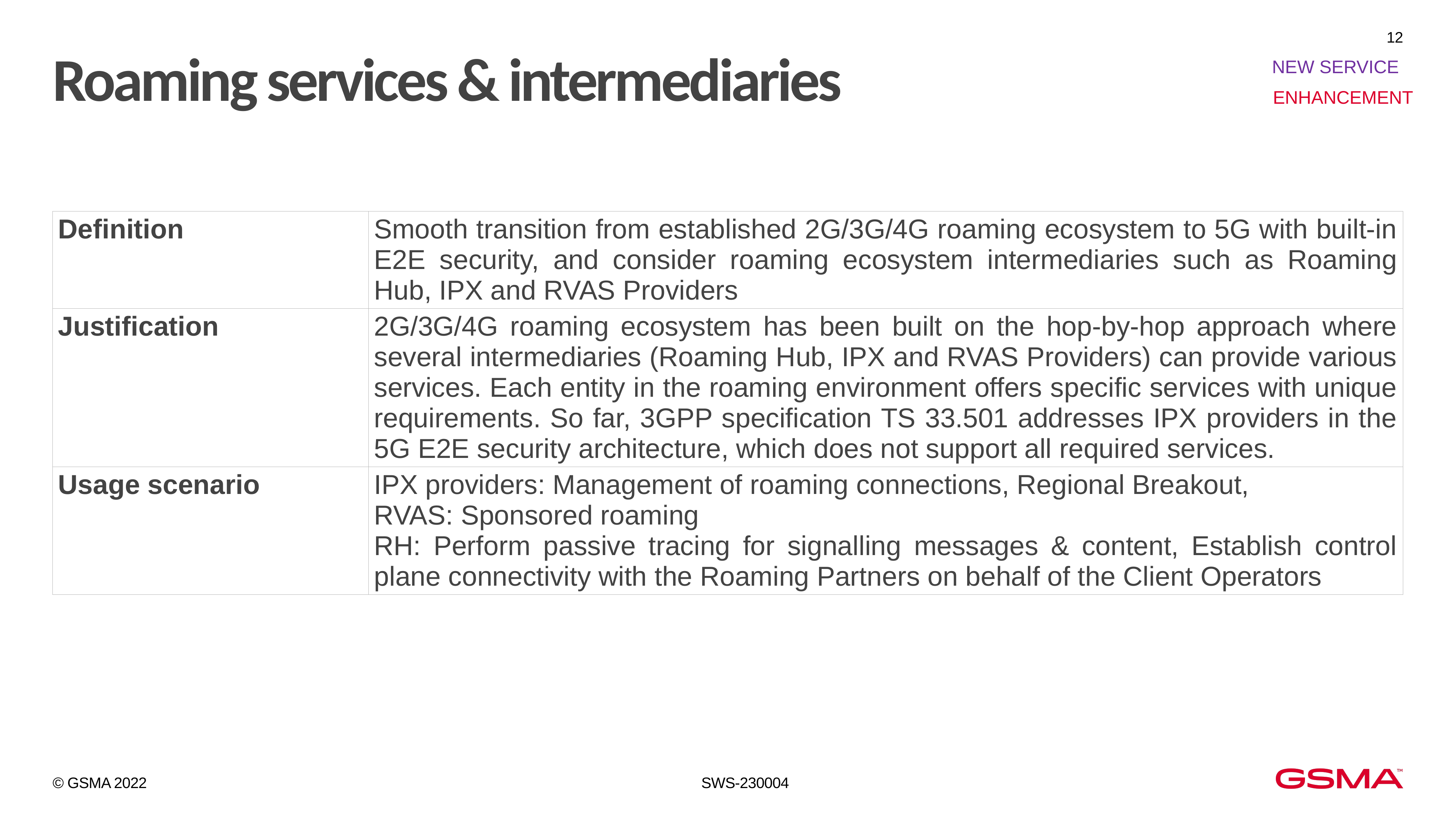

12
# Roaming services & intermediaries
NEW SERVICE
ENHANCEMENT
| Definition | Smooth transition from established 2G/3G/4G roaming ecosystem to 5G with built-in E2E security, and consider roaming ecosystem intermediaries such as Roaming Hub, IPX and RVAS Providers |
| --- | --- |
| Justification | 2G/3G/4G roaming ecosystem has been built on the hop-by-hop approach where several intermediaries (Roaming Hub, IPX and RVAS Providers) can provide various services. Each entity in the roaming environment offers specific services with unique requirements. So far, 3GPP specification TS 33.501 addresses IPX providers in the 5G E2E security architecture, which does not support all required services. |
| Usage scenario | IPX providers: Management of roaming connections, Regional Breakout, RVAS: Sponsored roaming RH: Perform passive tracing for signalling messages & content, Establish control plane connectivity with the Roaming Partners on behalf of the Client Operators |
© GSMA 2022